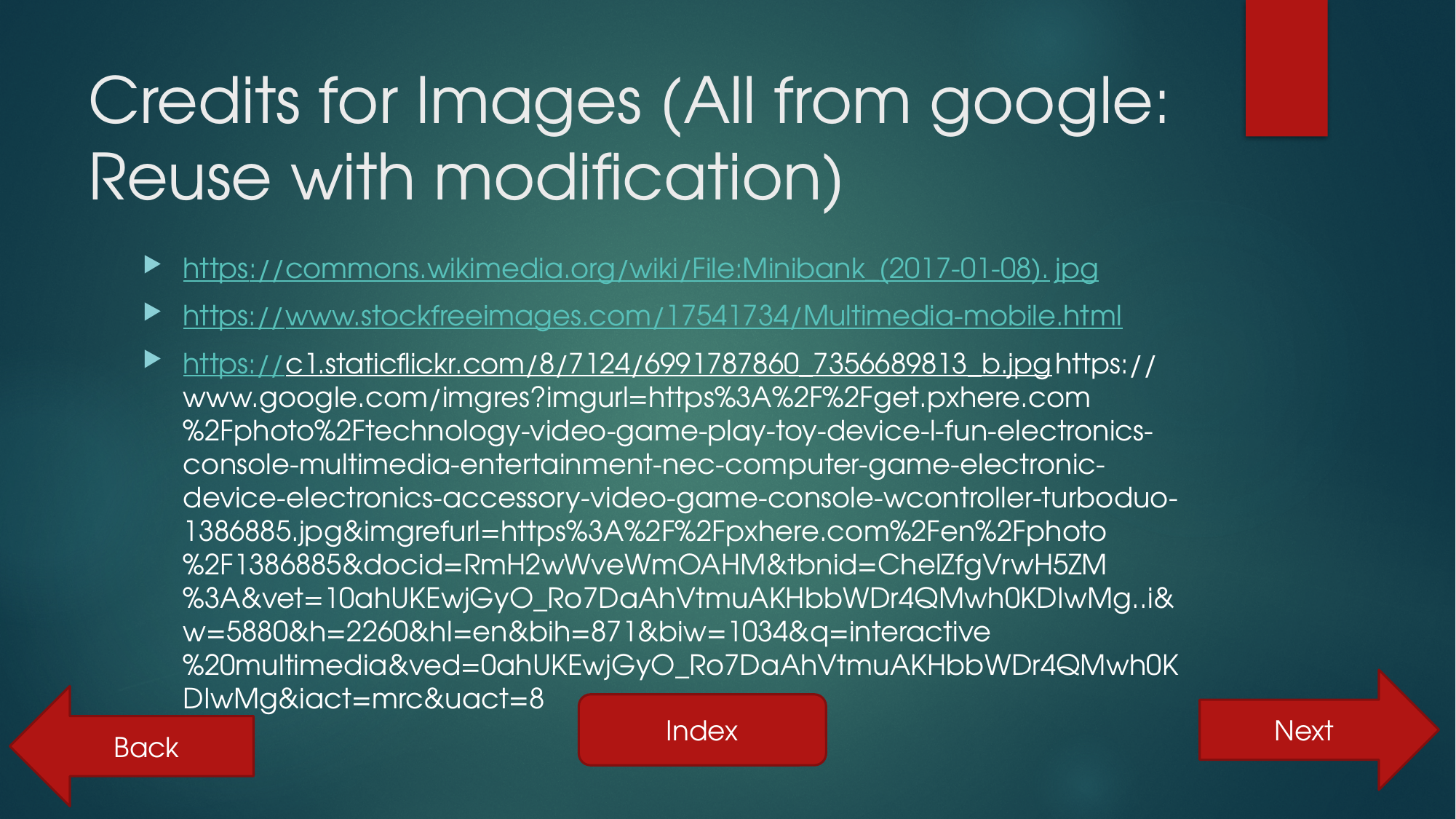

# Credits for Images (All from google: Reuse with modification)
https://commons.wikimedia.org/wiki/File:Minibank_(2017-01-08).jpg
https://www.stockfreeimages.com/17541734/Multimedia-mobile.html
https://c1.staticflickr.com/8/7124/6991787860_7356689813_b.jpghttps://www.google.com/imgres?imgurl=https%3A%2F%2Fget.pxhere.com%2Fphoto%2Ftechnology-video-game-play-toy-device-l-fun-electronics-console-multimedia-entertainment-nec-computer-game-electronic-device-electronics-accessory-video-game-console-wcontroller-turboduo-1386885.jpg&imgrefurl=https%3A%2F%2Fpxhere.com%2Fen%2Fphoto%2F1386885&docid=RmH2wWveWmOAHM&tbnid=ChelZfgVrwH5ZM%3A&vet=10ahUKEwjGyO_Ro7DaAhVtmuAKHbbWDr4QMwh0KDIwMg..i&w=5880&h=2260&hl=en&bih=871&biw=1034&q=interactive%20multimedia&ved=0ahUKEwjGyO_Ro7DaAhVtmuAKHbbWDr4QMwh0KDIwMg&iact=mrc&uact=8

Next
Back
Index